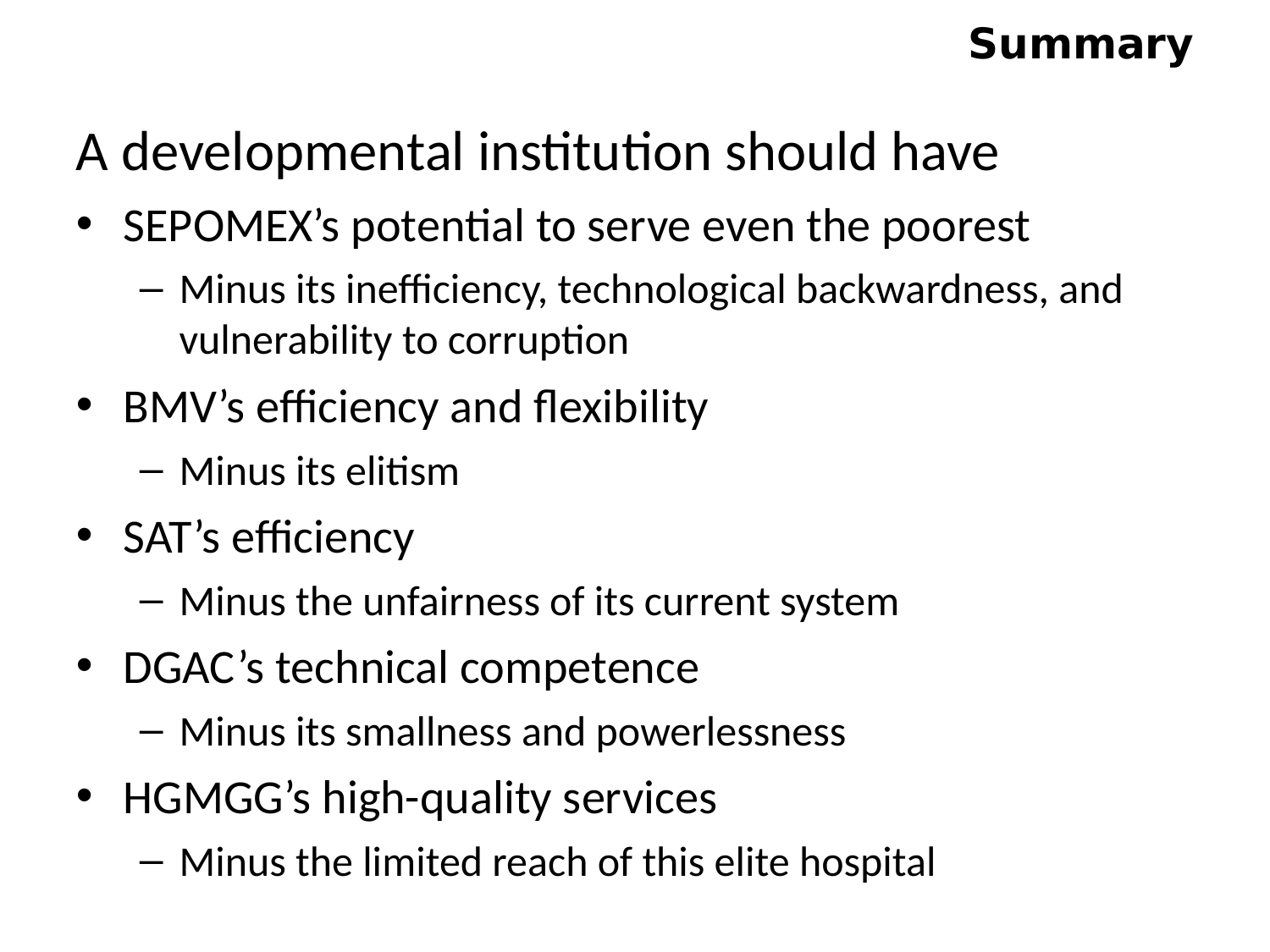

# A developmental institution should have

Summary
A developmental institution should have
SEPOMEX’s potential to serve even the poorest
Minus its inefficiency, technological backwardness, and vulnerability to corruption
BMV’s efficiency and flexibility
Minus its elitism
SAT’s efficiency
Minus the unfairness of its current system
DGAC’s technical competence
Minus its smallness and powerlessness
HGMGG’s high-quality services
Minus the limited reach of this elite hospital